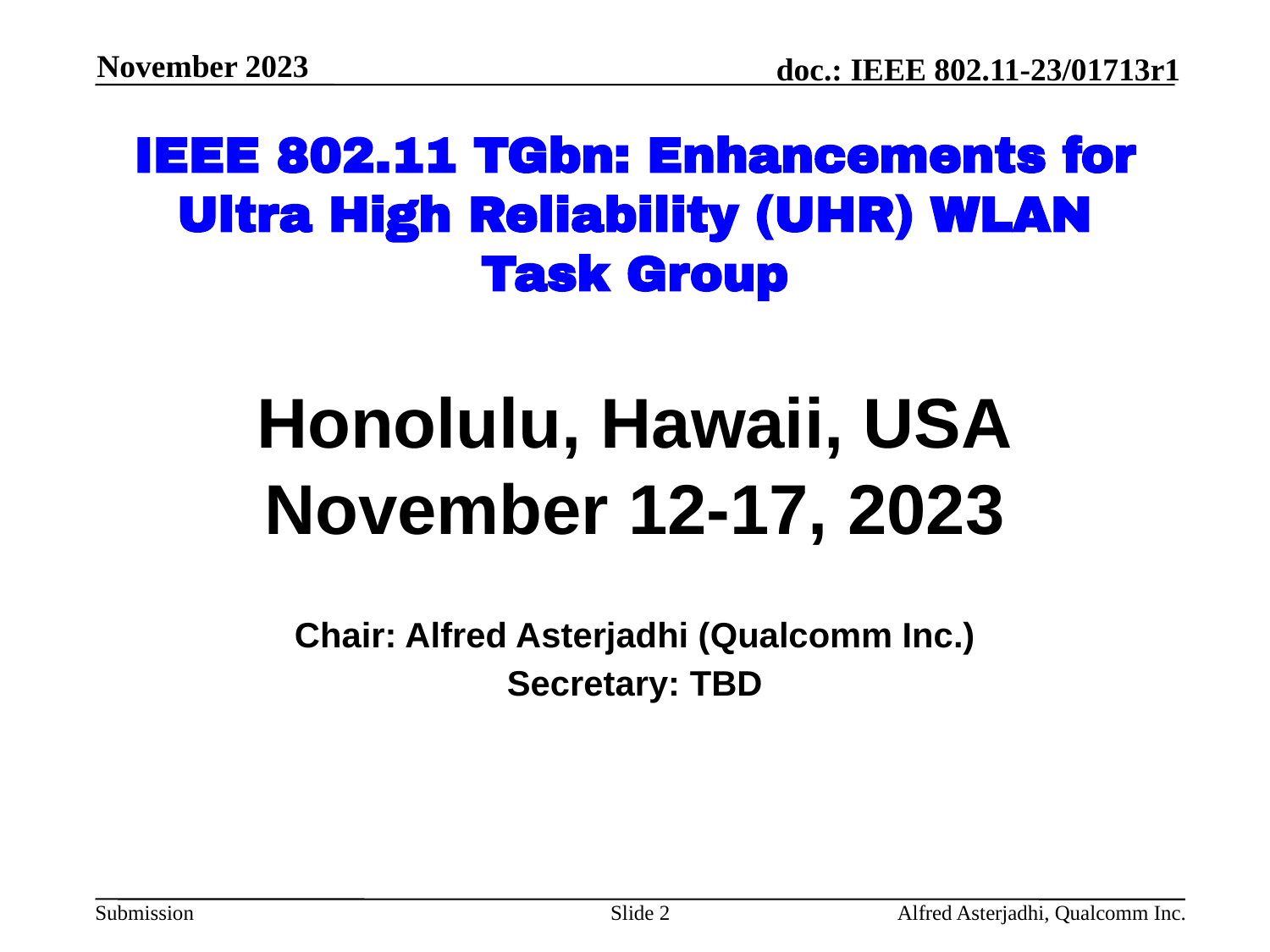

November 2023
# IEEE 802.11 TGbn: Enhancements for Ultra High Reliability (UHR) WLAN Task Group
Honolulu, Hawaii, USA
November 12-17, 2023

Chair: Alfred Asterjadhi (Qualcomm Inc.)
Secretary: TBD

Slide 2
Alfred Asterjadhi, Qualcomm Inc.